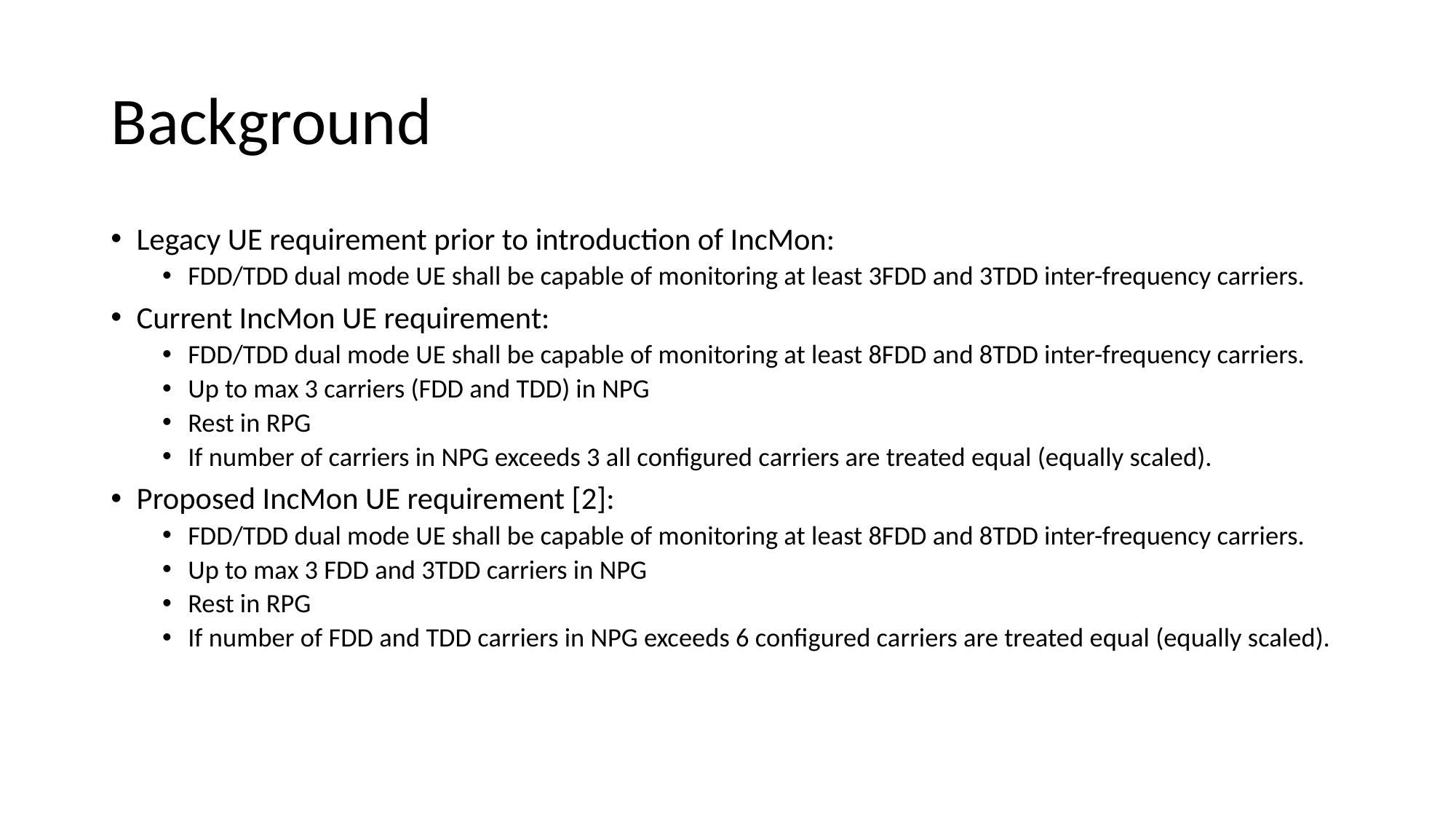

# Background
Legacy UE requirement prior to introduction of IncMon:
FDD/TDD dual mode UE shall be capable of monitoring at least 3FDD and 3TDD inter-frequency carriers.
Current IncMon UE requirement:
FDD/TDD dual mode UE shall be capable of monitoring at least 8FDD and 8TDD inter-frequency carriers.
Up to max 3 carriers (FDD and TDD) in NPG
Rest in RPG
If number of carriers in NPG exceeds 3 all configured carriers are treated equal (equally scaled).
Proposed IncMon UE requirement [2]:
FDD/TDD dual mode UE shall be capable of monitoring at least 8FDD and 8TDD inter-frequency carriers.
Up to max 3 FDD and 3TDD carriers in NPG
Rest in RPG
If number of FDD and TDD carriers in NPG exceeds 6 configured carriers are treated equal (equally scaled).